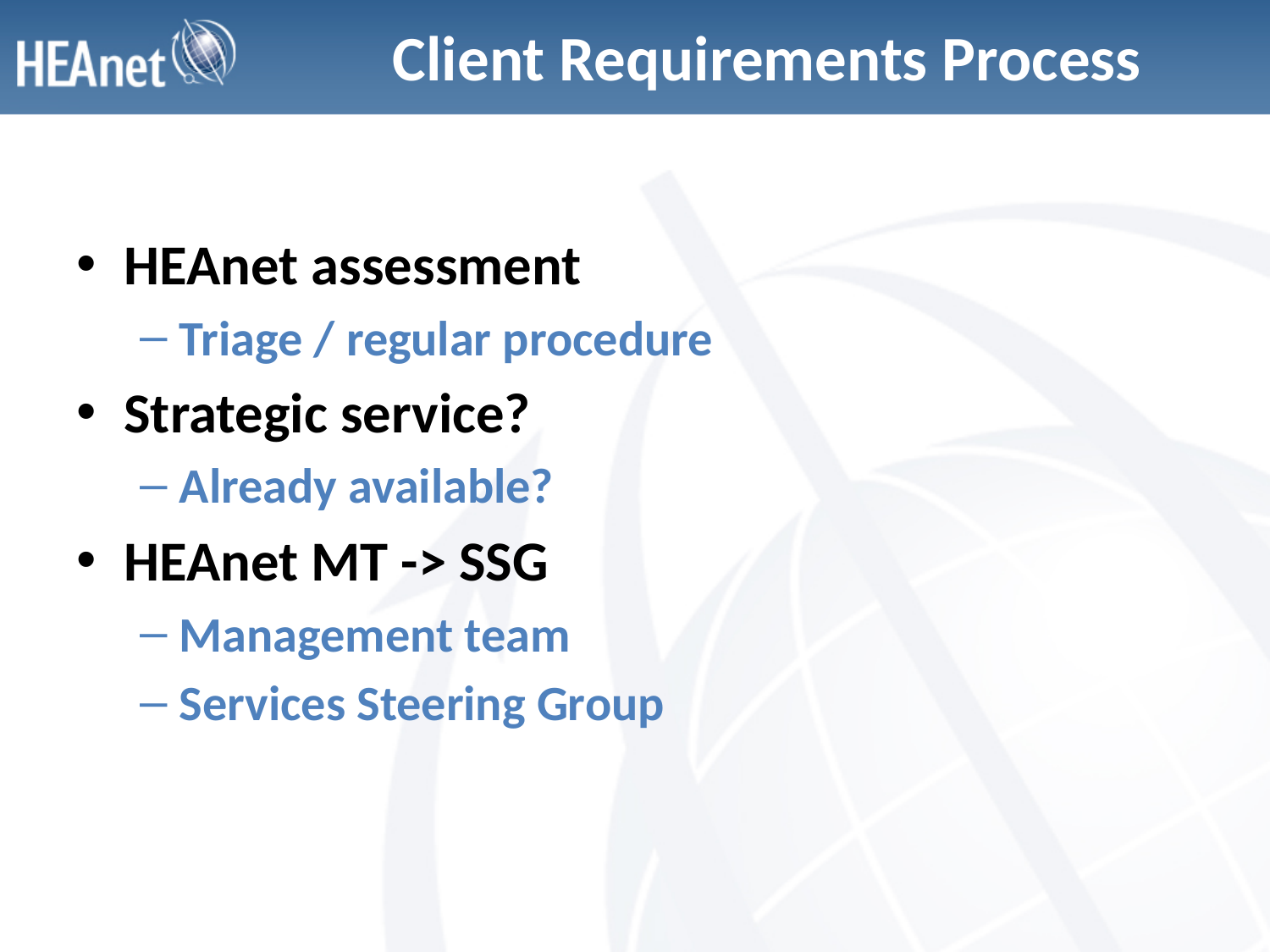

# Client Requirements Process
HEAnet assessment
Triage / regular procedure
Strategic service?
Already available?
HEAnet MT -> SSG
Management team
Services Steering Group